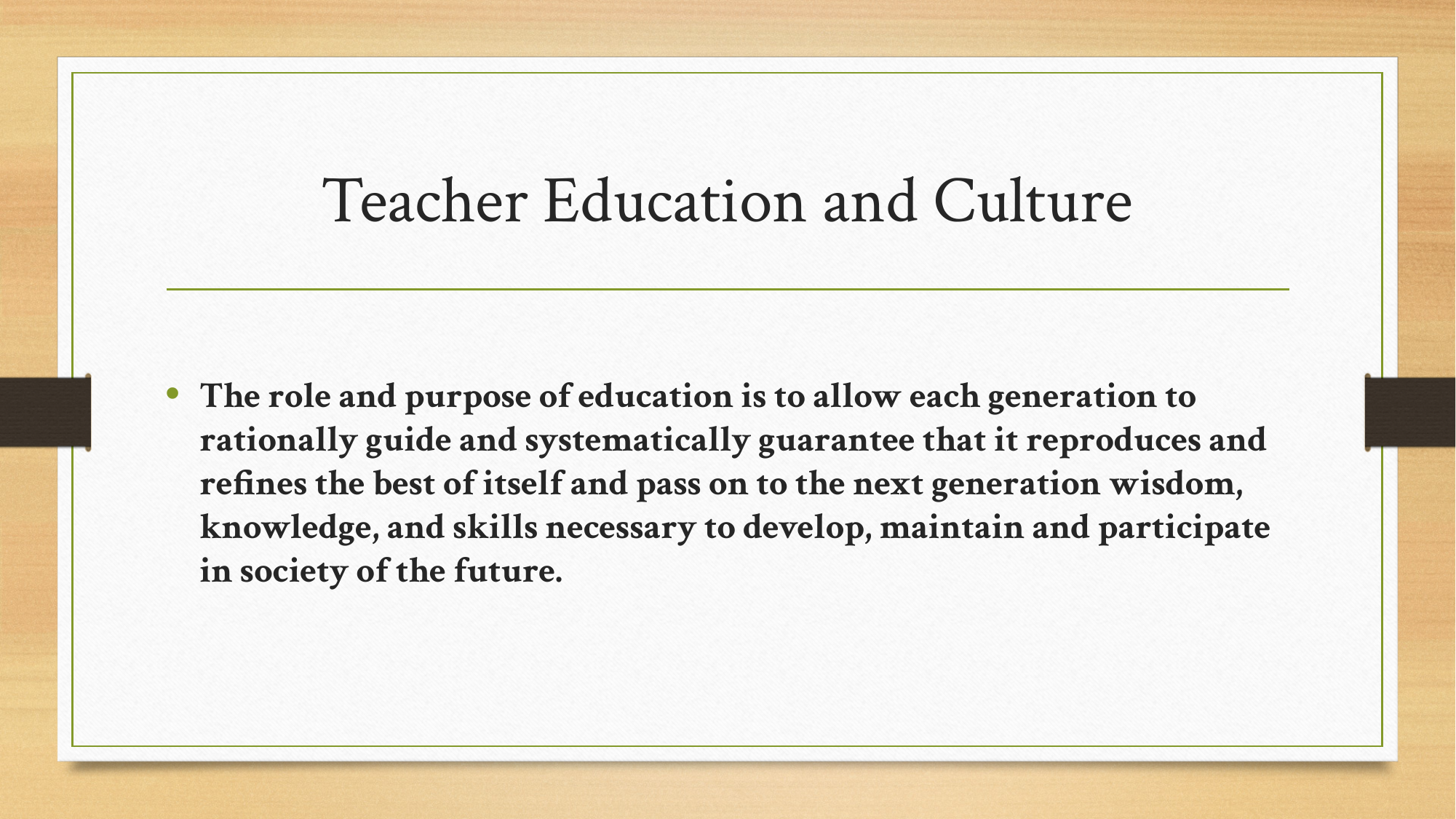

# Teacher Education and Culture

The role and purpose of education is to allow each generation to rationally guide and systematically guarantee that it reproduces and refines the best of itself and pass on to the next generation wisdom, knowledge, and skills necessary to develop, maintain and participate in society of the future.